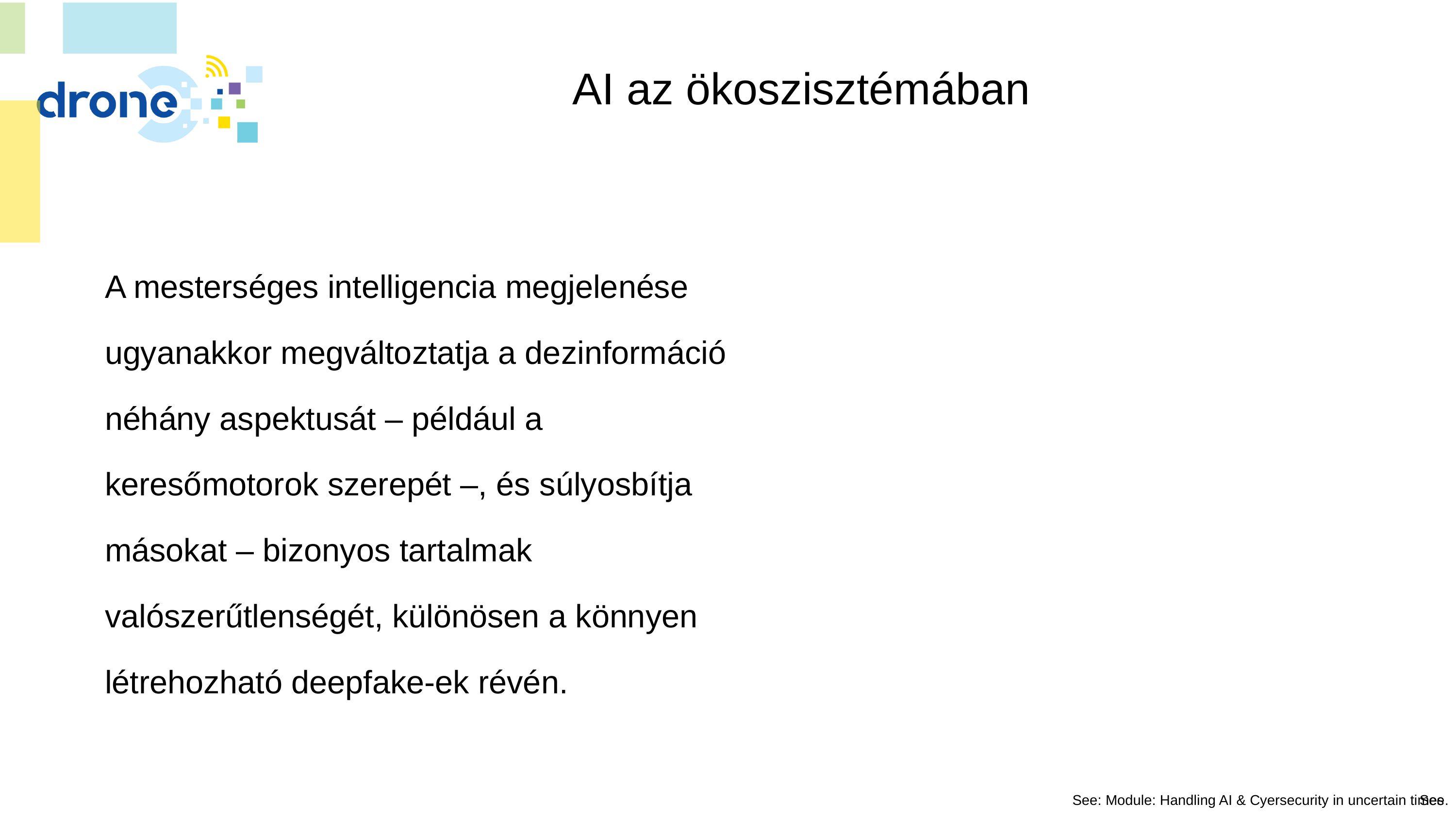

# AI az ökoszisztémában

A mesterséges intelligencia megjelenése ugyanakkor megváltoztatja a dezinformáció néhány aspektusát – például a keresőmotorok szerepét –, és súlyosbítja másokat – bizonyos tartalmak valószerűtlenségét, különösen a könnyen létrehozható deepfake-ek révén.
See.
See: Module: Handling AI & Cyersecurity in uncertain times